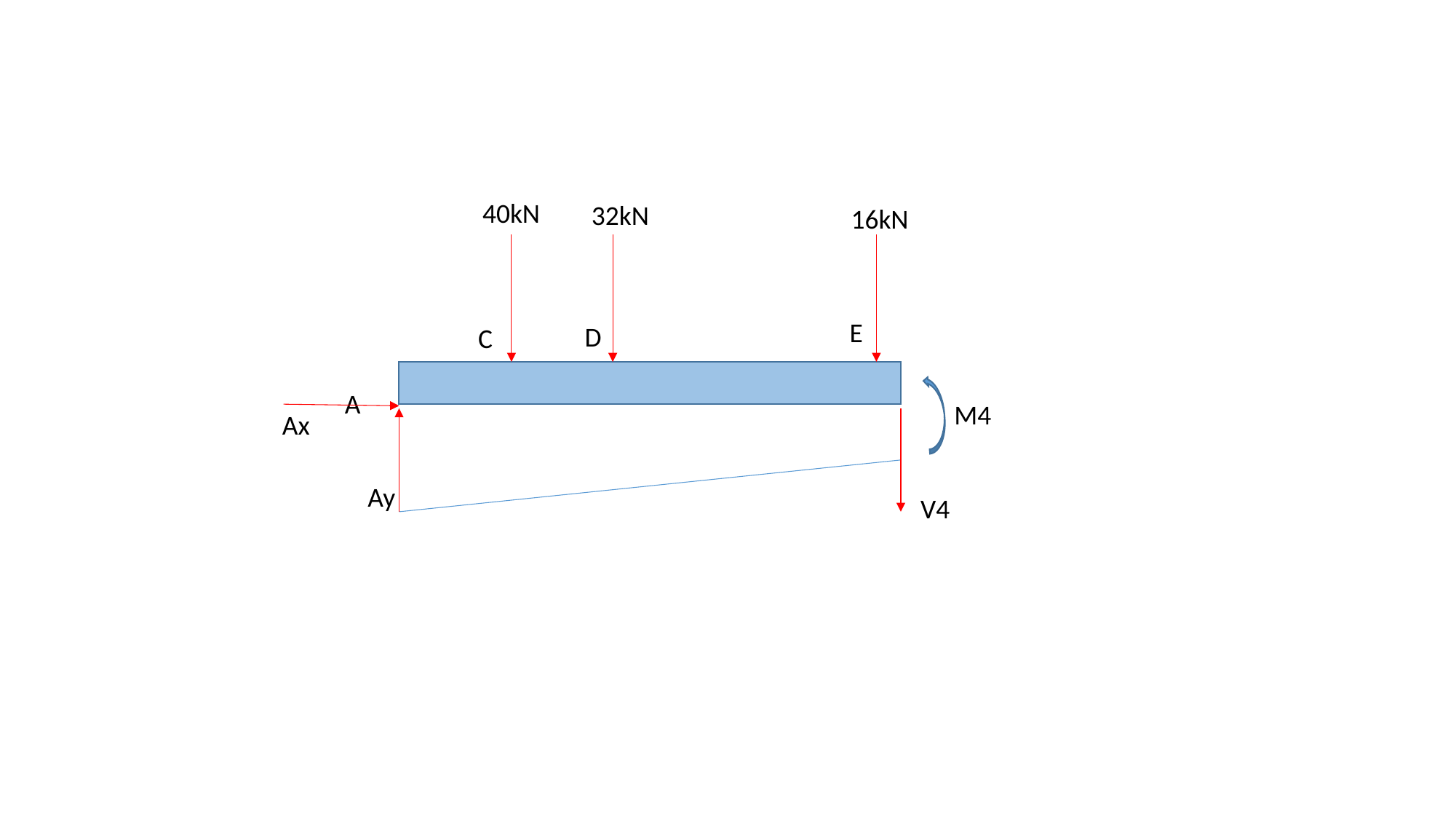

40kN
32kN
16kN
E
D
C

A
M4
Ax
Ay
V4